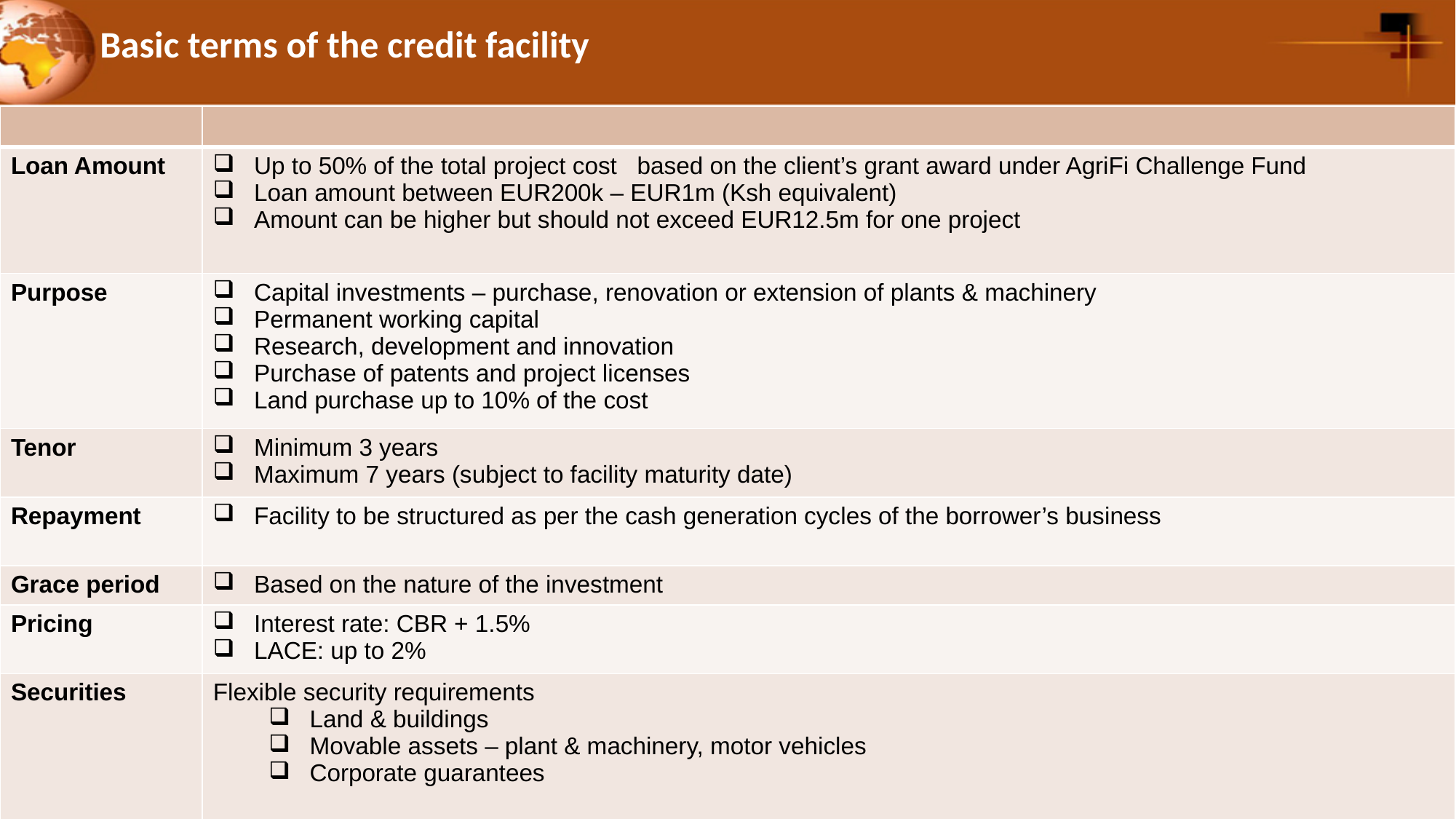

# Basic terms of the credit facility
|  |  |
| --- | --- |
| Loan Amount | Up to 50% of the total project cost based on the client’s grant award under AgriFi Challenge Fund Loan amount between EUR200k – EUR1m (Ksh equivalent) Amount can be higher but should not exceed EUR12.5m for one project |
| Purpose | Capital investments – purchase, renovation or extension of plants & machinery Permanent working capital Research, development and innovation Purchase of patents and project licenses Land purchase up to 10% of the cost |
| Tenor | Minimum 3 years Maximum 7 years (subject to facility maturity date) |
| Repayment | Facility to be structured as per the cash generation cycles of the borrower’s business |
| Grace period | Based on the nature of the investment |
| Pricing | Interest rate: CBR + 1.5% LACE: up to 2% |
| Securities | Flexible security requirements Land & buildings Movable assets – plant & machinery, motor vehicles Corporate guarantees |